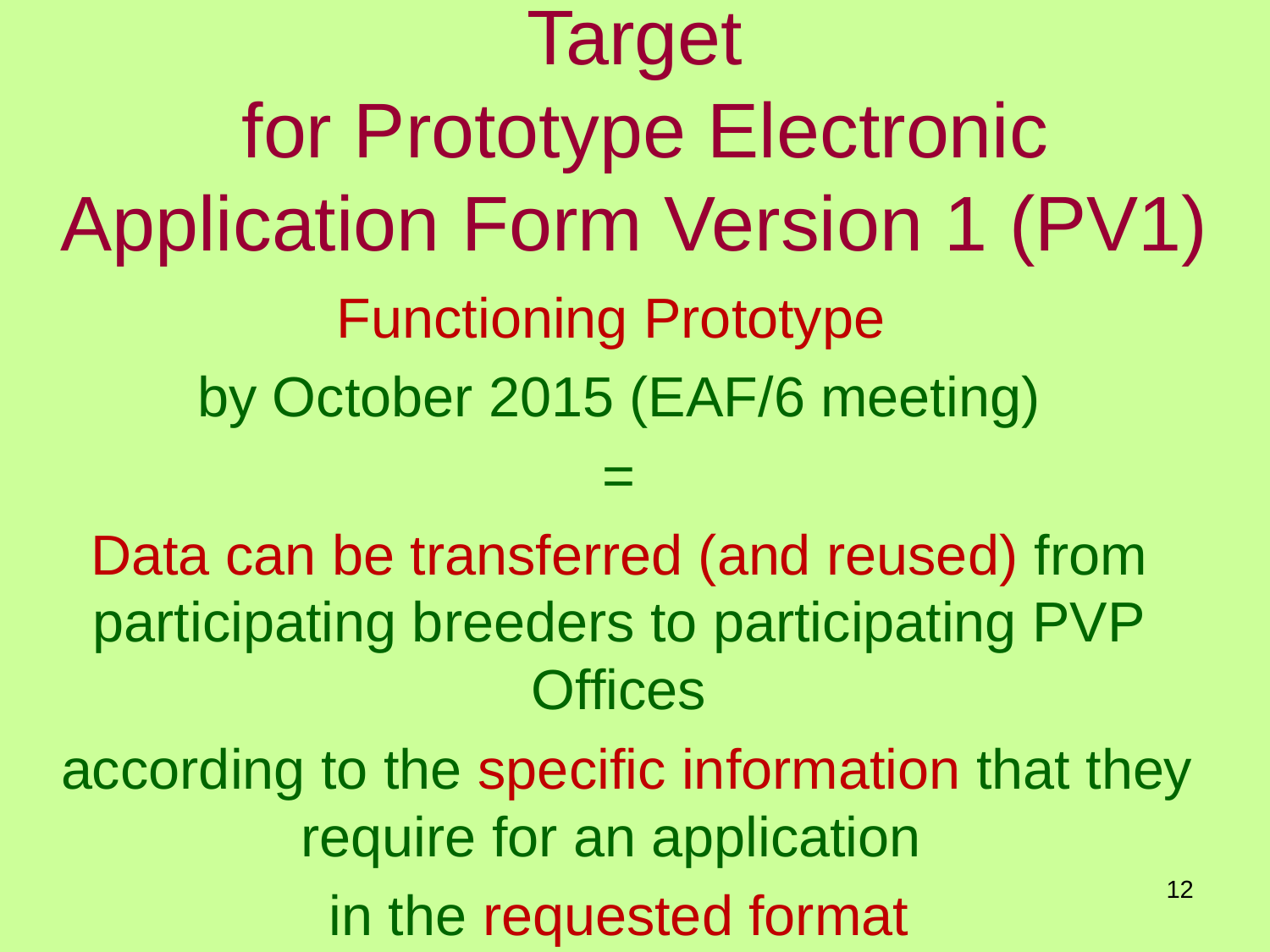

# Target for Prototype Electronic Application Form Version 1 (PV1)
Functioning Prototype
by October 2015 (EAF/6 meeting)
=
Data can be transferred (and reused) from participating breeders to participating PVP Offices
 according to the specific information that they require for an application
in the requested format
12